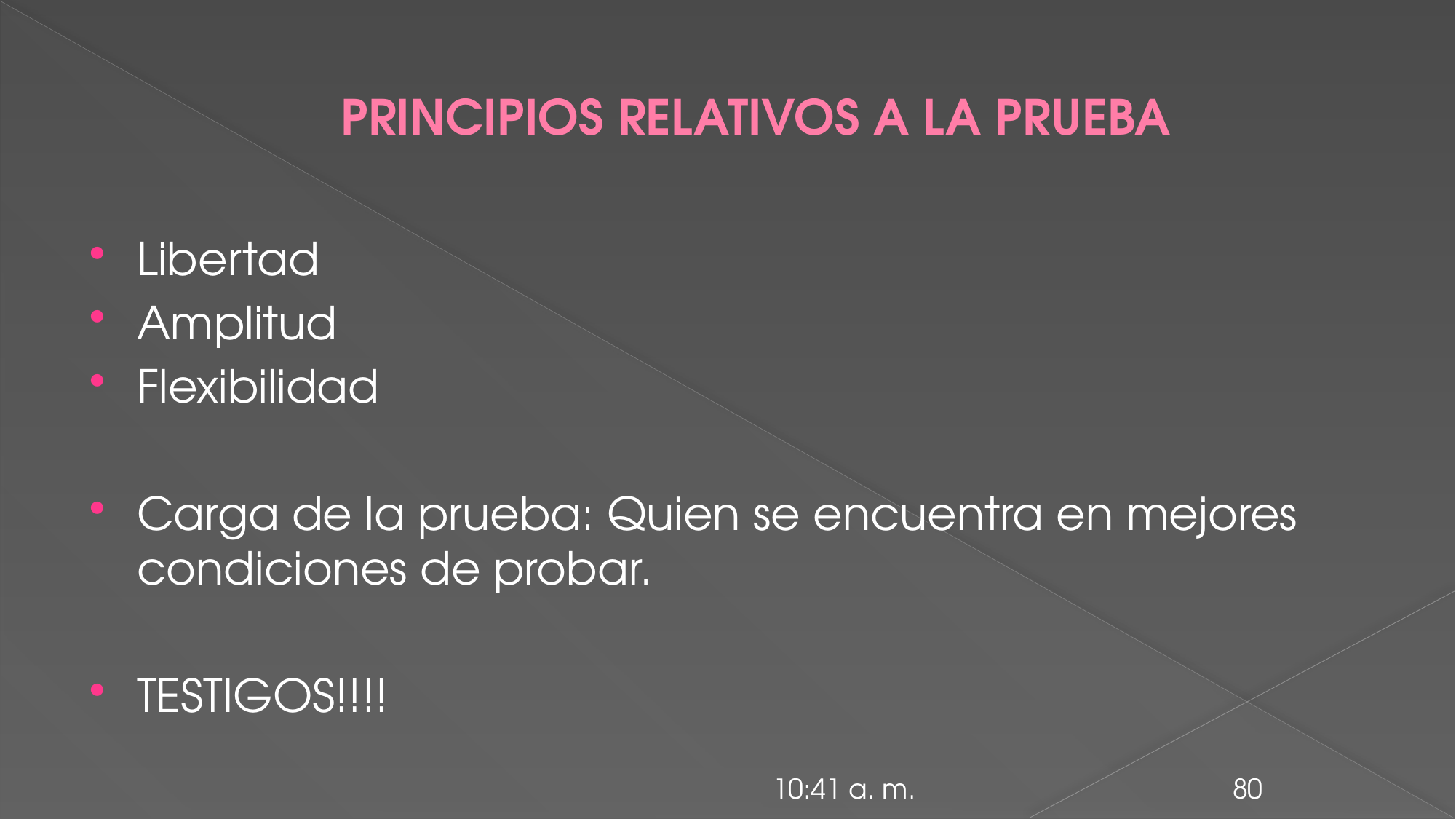

# PRINCIPIOS RELATIVOS A LA PRUEBA
Libertad
Amplitud
Flexibilidad

Carga de la prueba: Quien se encuentra en mejores condiciones de probar.

TESTIGOS!!!!
10:41 a. m.
80